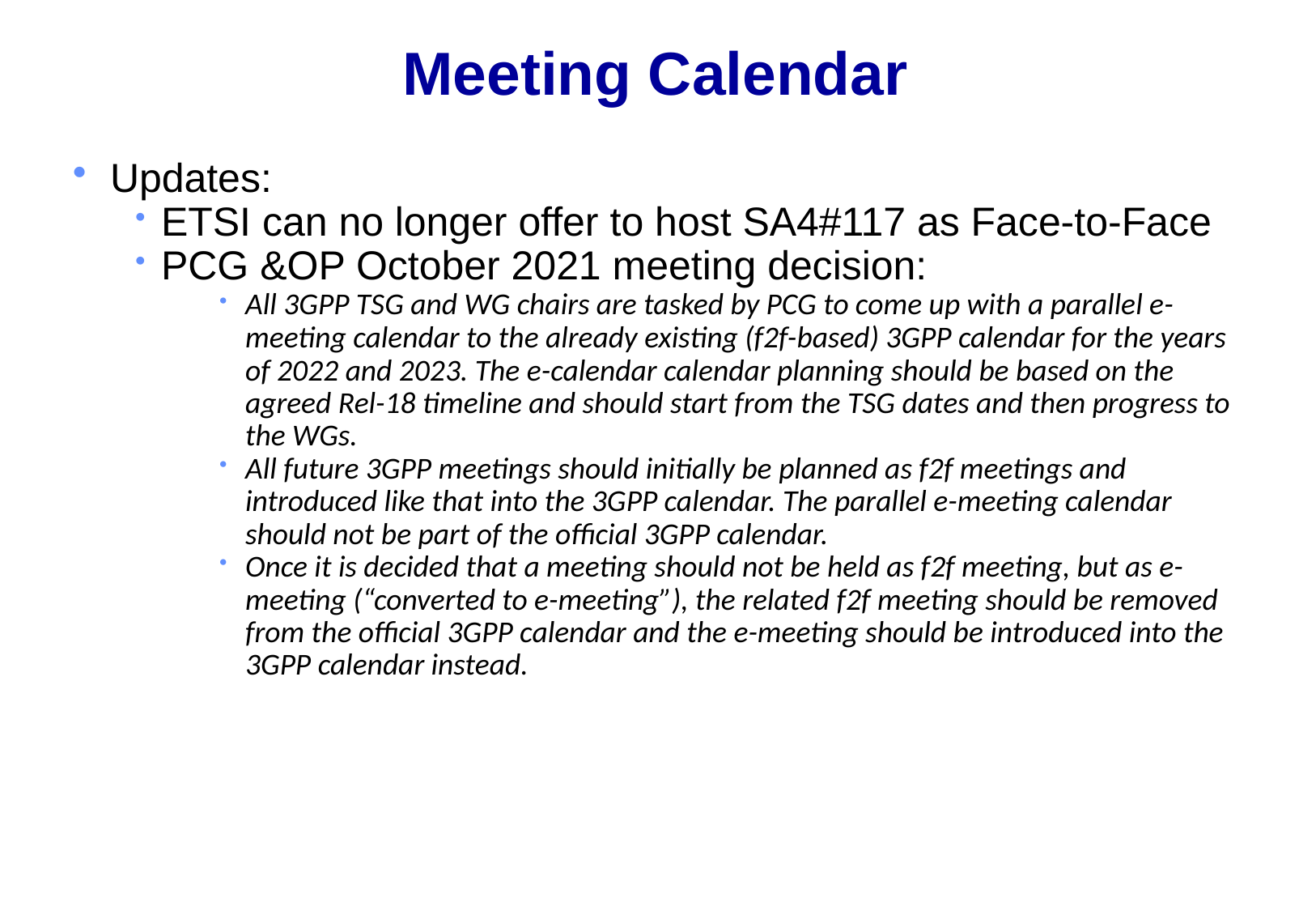

# Meeting Calendar
Updates:
ETSI can no longer offer to host SA4#117 as Face-to-Face
PCG &OP October 2021 meeting decision:
All 3GPP TSG and WG chairs are tasked by PCG to come up with a parallel e-meeting calendar to the already existing (f2f-based) 3GPP calendar for the years of 2022 and 2023. The e-calendar calendar planning should be based on the agreed Rel-18 timeline and should start from the TSG dates and then progress to the WGs.
All future 3GPP meetings should initially be planned as f2f meetings and introduced like that into the 3GPP calendar. The parallel e-meeting calendar should not be part of the official 3GPP calendar.
Once it is decided that a meeting should not be held as f2f meeting, but as e-meeting (“converted to e-meeting”), the related f2f meeting should be removed from the official 3GPP calendar and the e-meeting should be introduced into the 3GPP calendar instead.